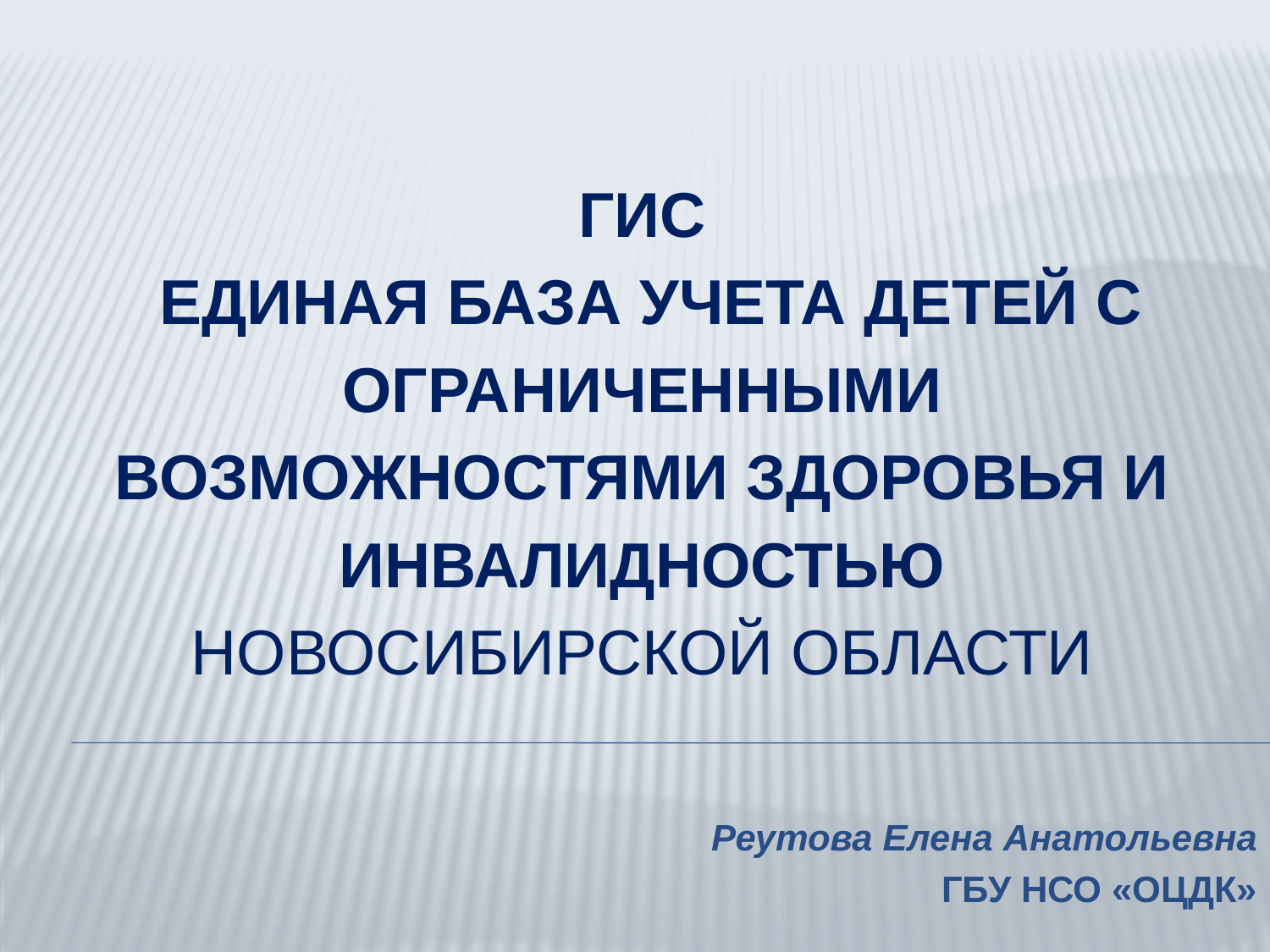

# ГИС единая база учета детей с ОГРАНИЧЕННЫМИ возможностями здоровья и инвалидностью Новосибирской области

Реутова Елена Анатольевна
ГБУ НСО «ОЦДК»